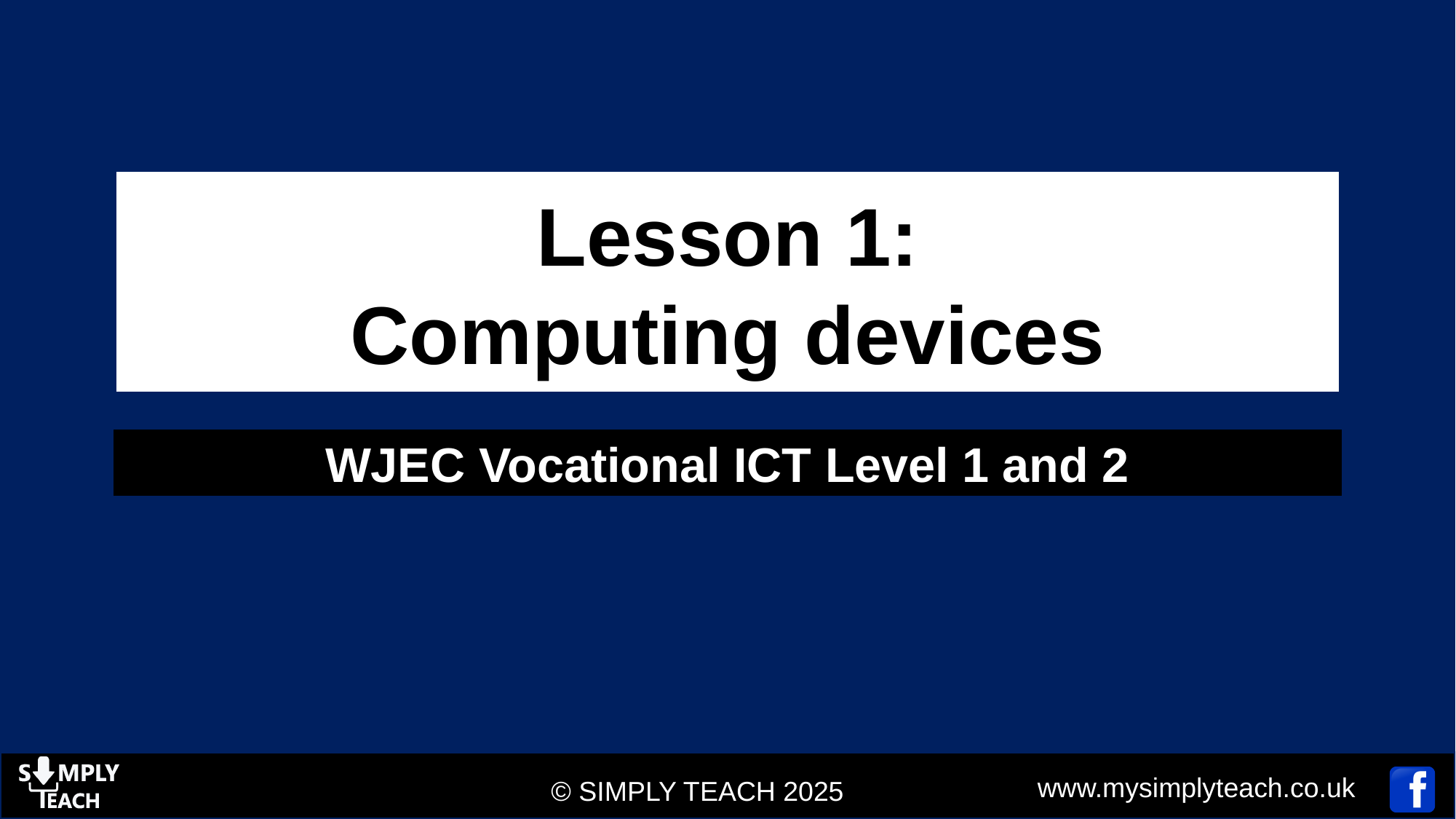

Lesson 1:
Computing devices
WJEC Vocational ICT Level 1 and 2